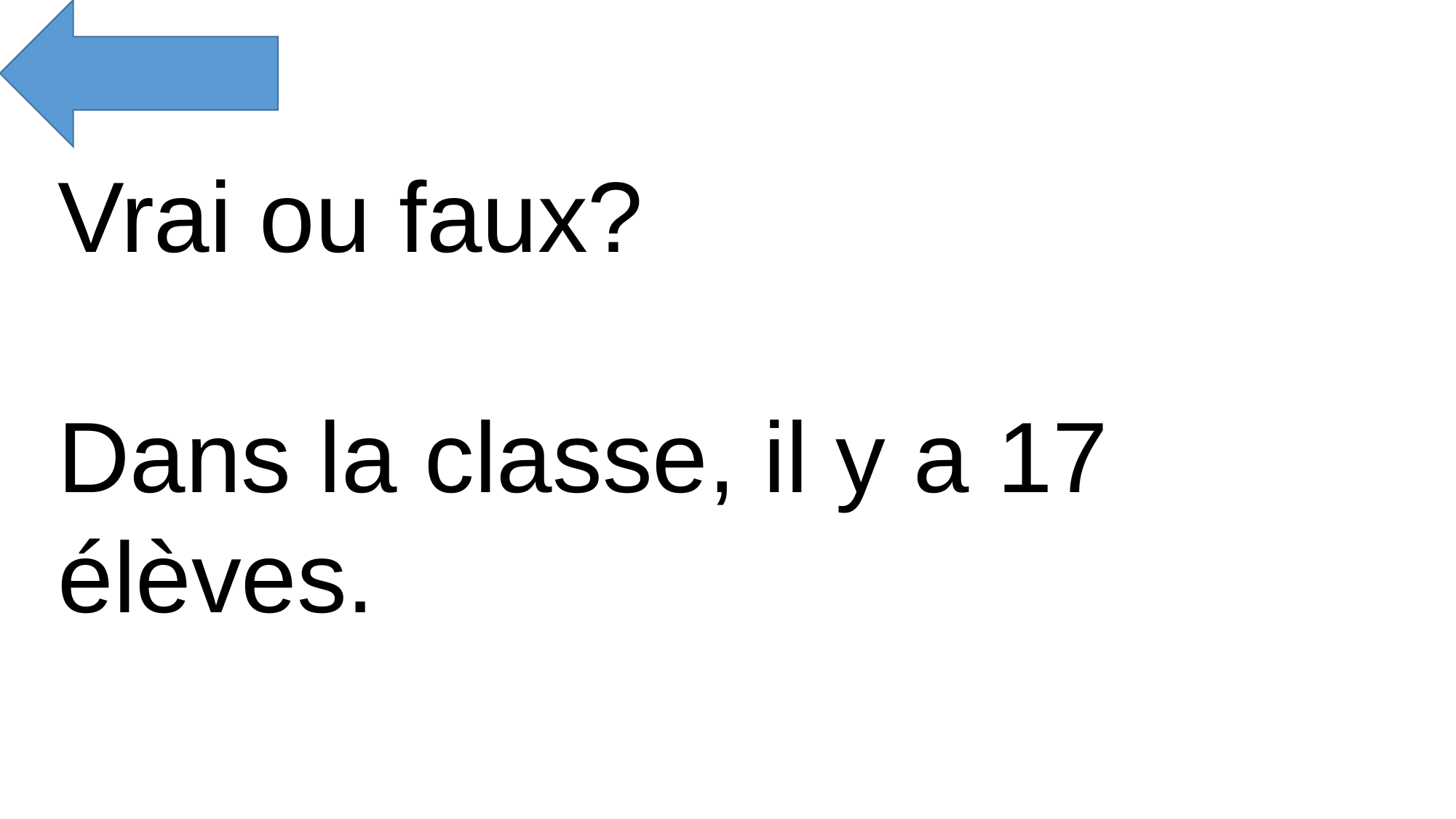

Vrai ou faux?

Dans la classe, il y a 17 élèves.